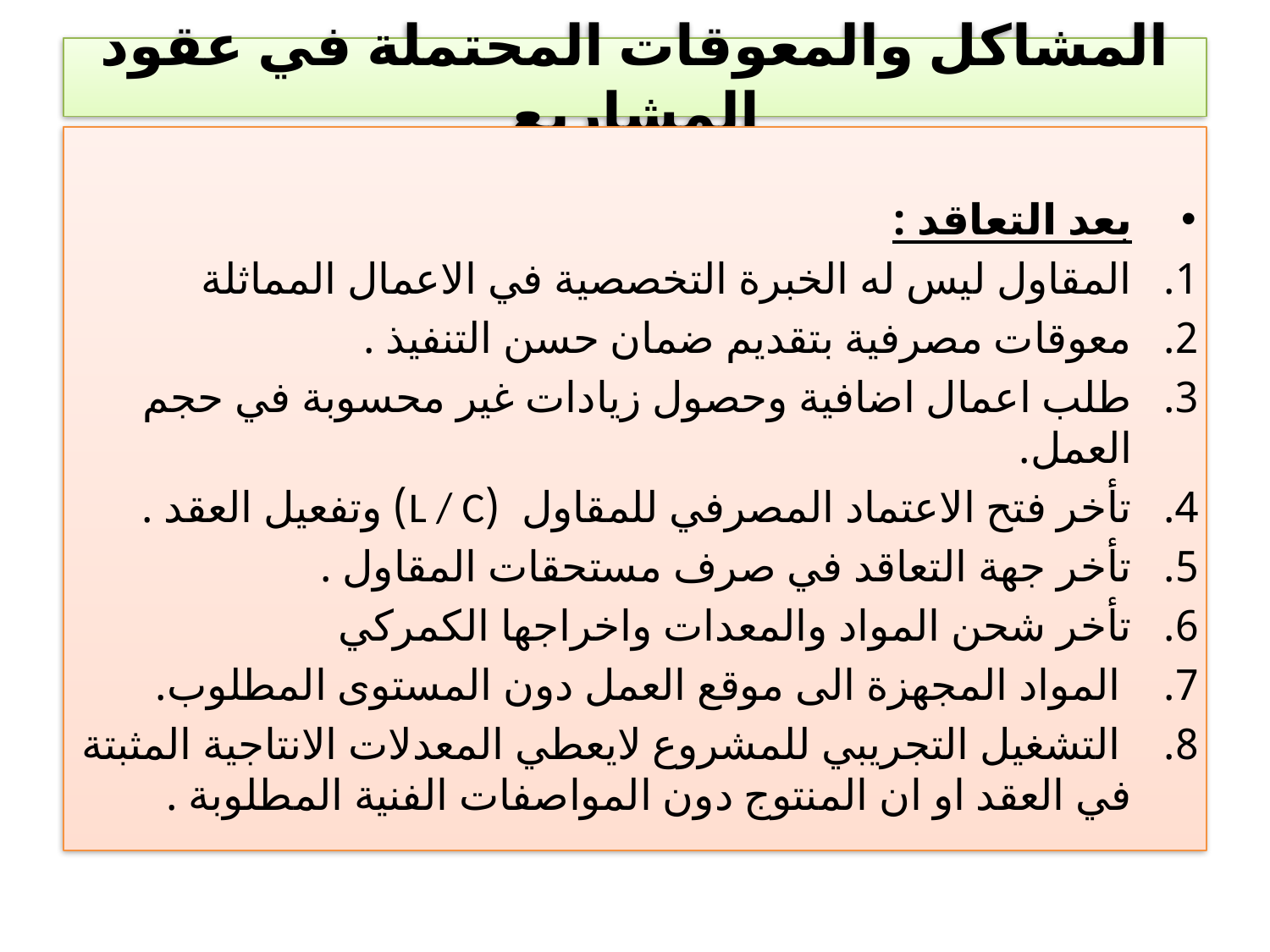

# المشاكل والمعوقات المحتملة في عقود المشاريع

بعد التعاقد :
المقاول ليس له الخبرة التخصصية في الاعمال المماثلة
معوقات مصرفية بتقديم ضمان حسن التنفيذ .
طلب اعمال اضافية وحصول زيادات غير محسوبة في حجم العمل.
تأخر فتح الاعتماد المصرفي للمقاول  (L / C) وتفعيل العقد .
تأخر جهة التعاقد في صرف مستحقات المقاول .
تأخر شحن المواد والمعدات واخراجها الكمركي
 المواد المجهزة الى موقع العمل دون المستوى المطلوب.
 التشغيل التجريبي للمشروع لايعطي المعدلات الانتاجية المثبتة في العقد او ان المنتوج دون المواصفات الفنية المطلوبة .